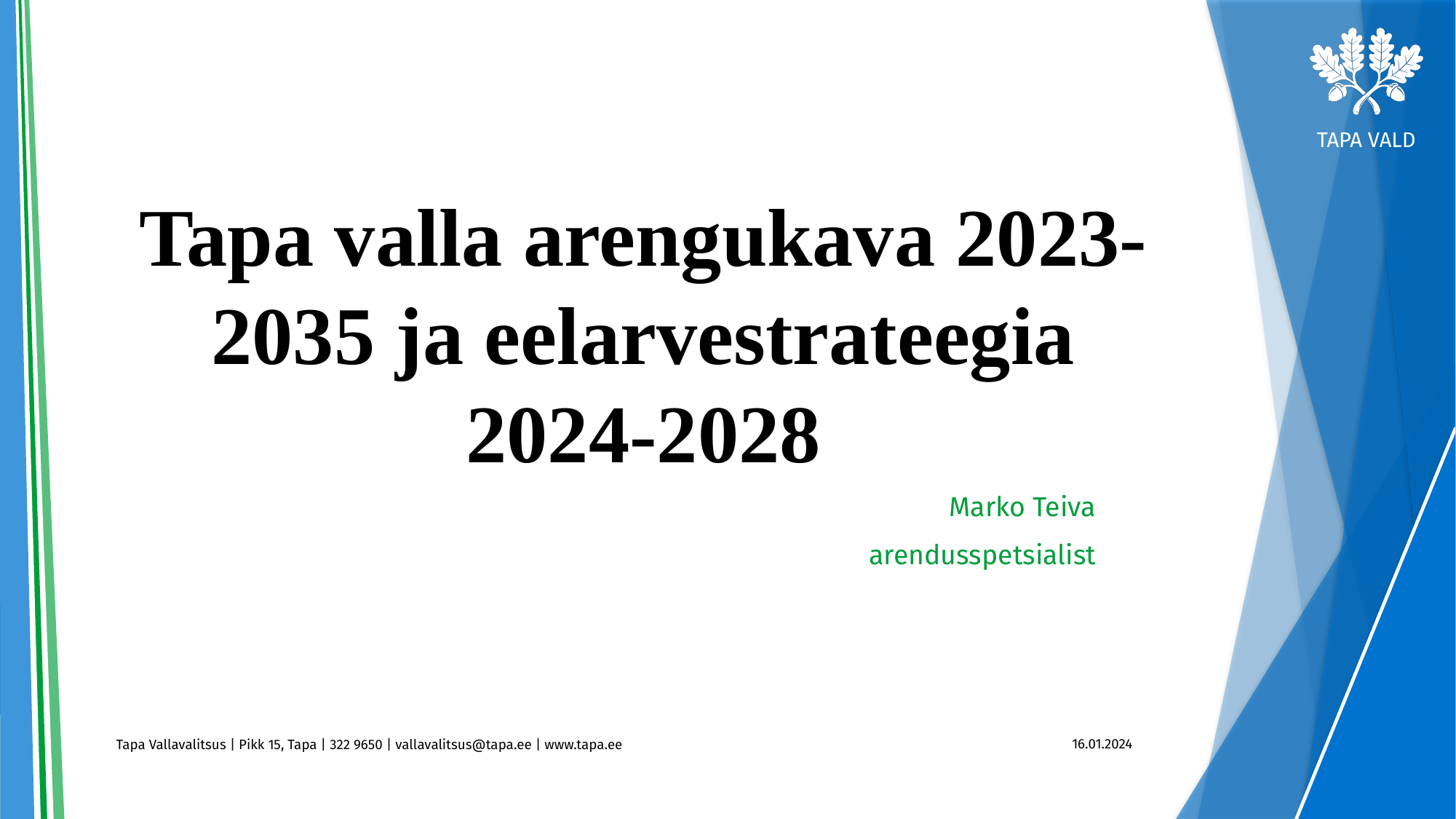

# Tapa valla arengukava 2023-2035 ja eelarvestrateegia 2024-2028
Marko Teiva
arendusspetsialist
16.01.2024
Tapa Vallavalitsus | Pikk 15, Tapa | 322 9650 | vallavalitsus@tapa.ee | www.tapa.ee